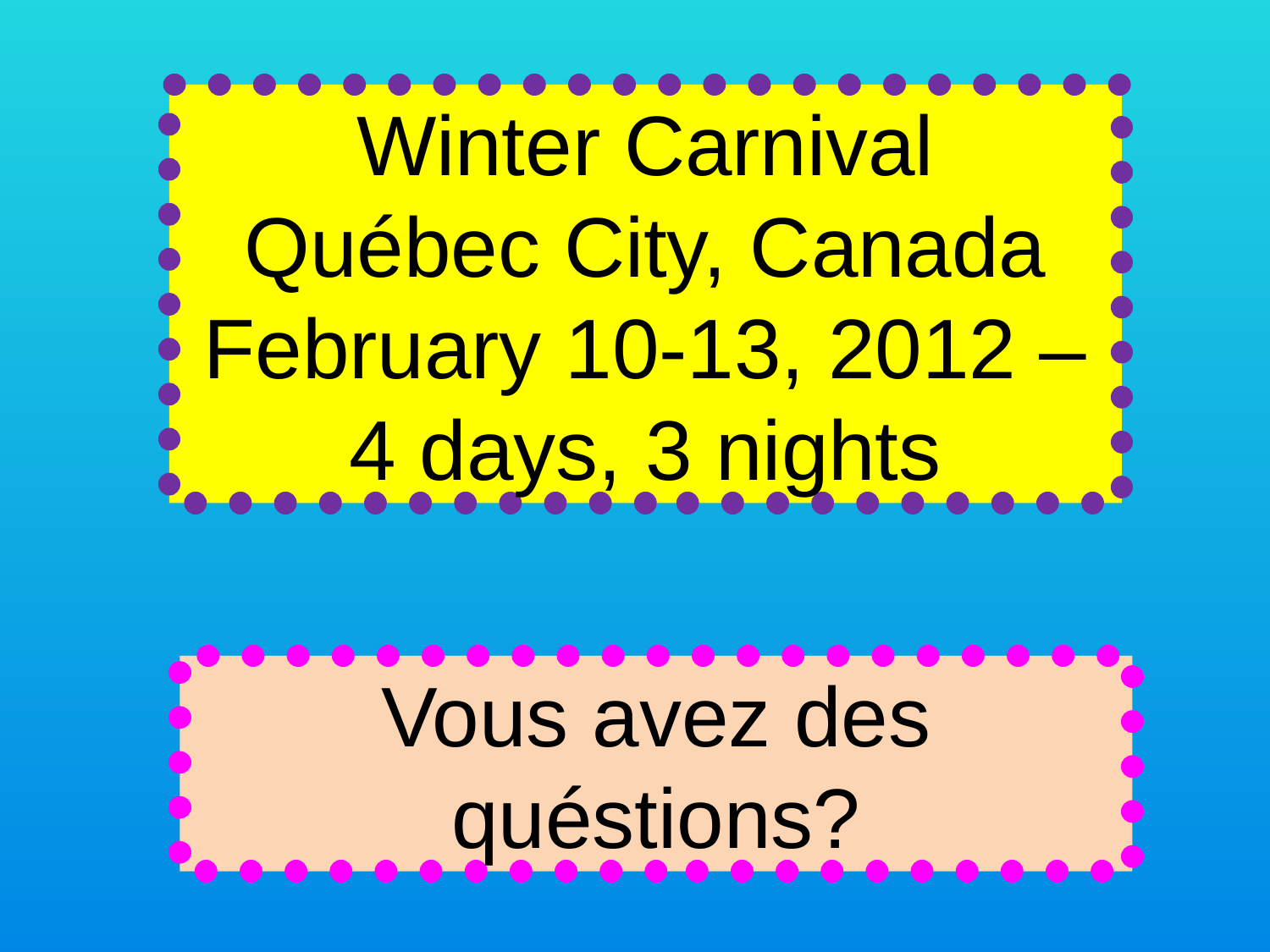

Winter Carnival
Québec City, Canada
February 10-13, 2012 – 4 days, 3 nights
Vous avez des quéstions?